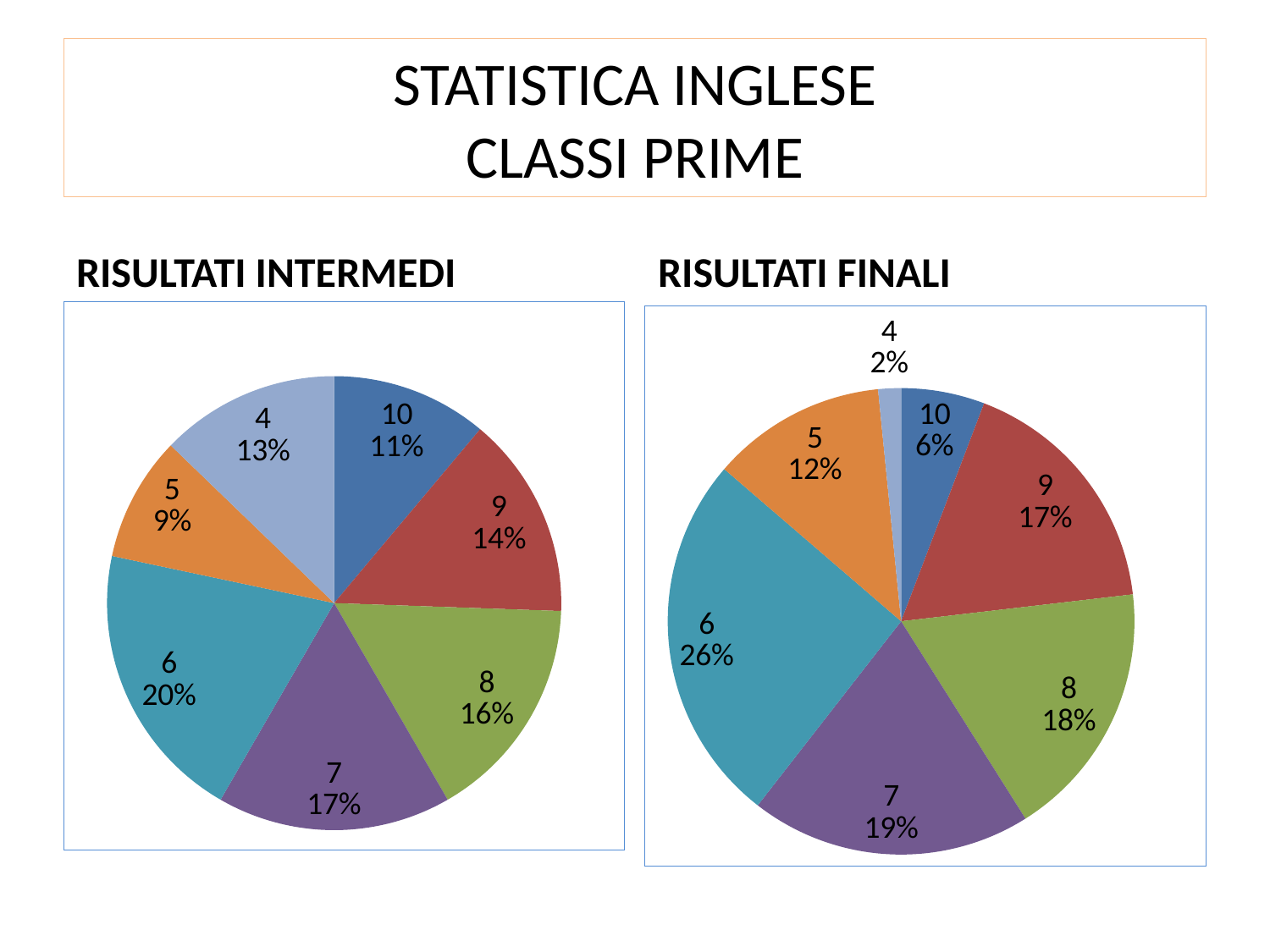

# STATISTICA INGLESE CLASSI PRIME
RISULTATI INTERMEDI
RISULTATI FINALI

### Chart

| Category | C.PRIME |
|---|---|
| 10 | 20.0 |
| 9 | 26.0 |
| 8 | 29.0 |
| 7 | 30.0 |
| 6 | 36.0 |
| 5 | 16.0 |
| 4 | 23.0 |

### Chart

| Category | C.PRIME |
|---|---|
| 10 | 11.0 |
| 9 | 33.0 |
| 8 | 34.0 |
| 7 | 37.0 |
| 6 | 49.0 |
| 5 | 23.0 |
| 4 | 3.0 |